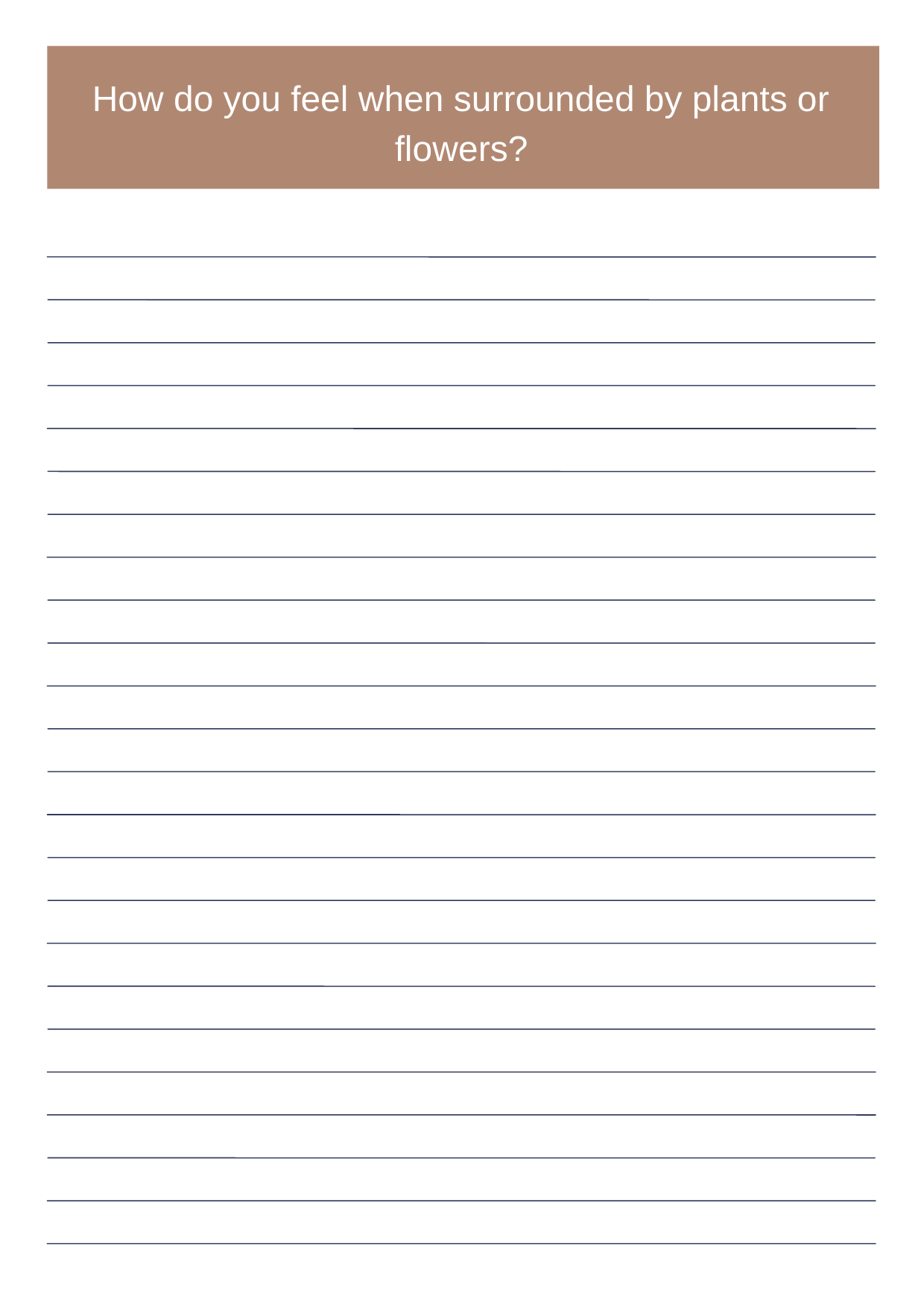

How do you feel when surrounded by plants or flowers?